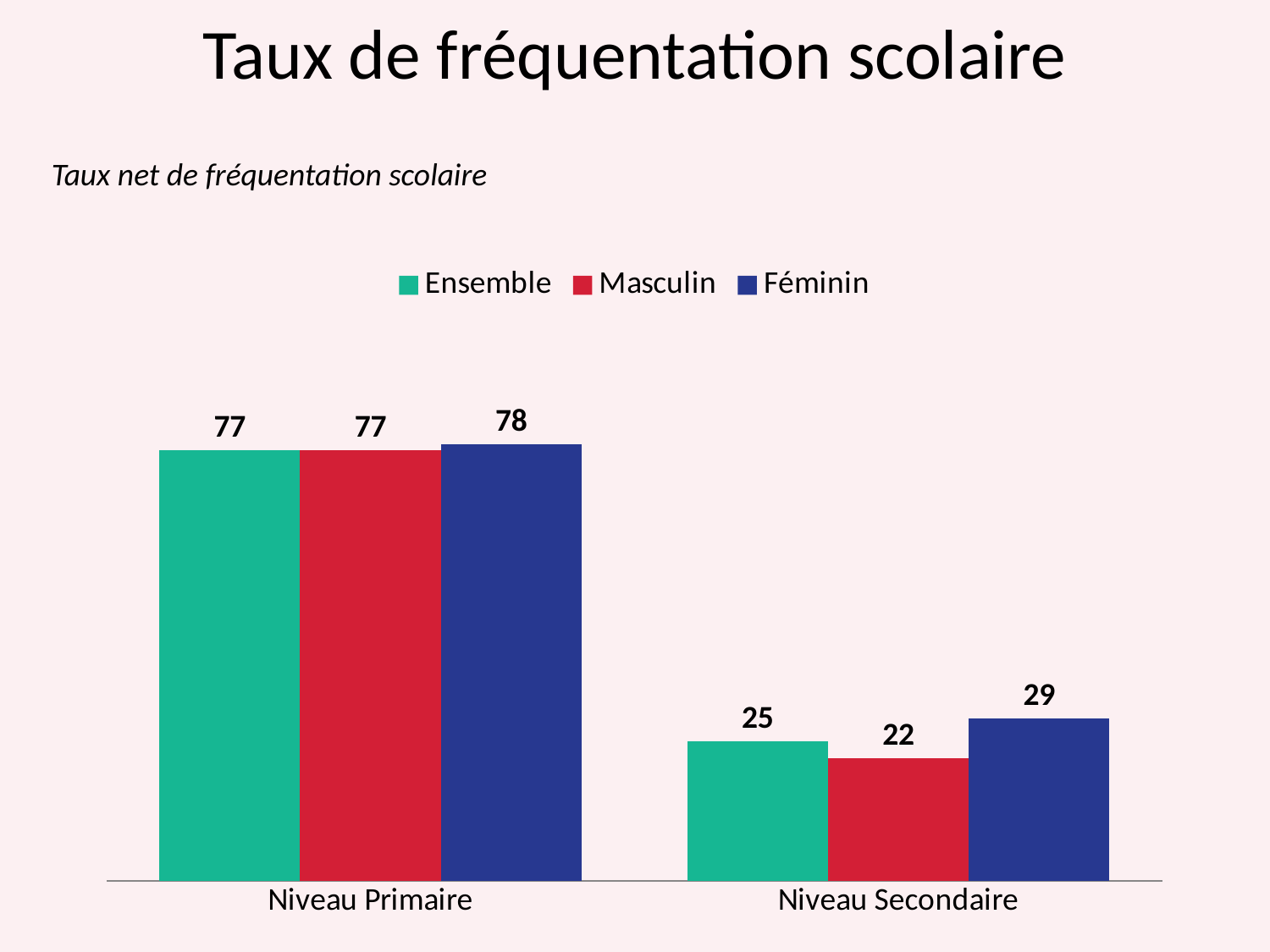

# Taux de fréquentation scolaire
Taux net de fréquentation scolaire

### Chart

| Category | Ensemble | Masculin | Féminin |
|---|---|---|---|
| Niveau Primaire | 77.0 | 77.0 | 78.0 |
| Niveau Secondaire | 25.0 | 22.0 | 29.0 |